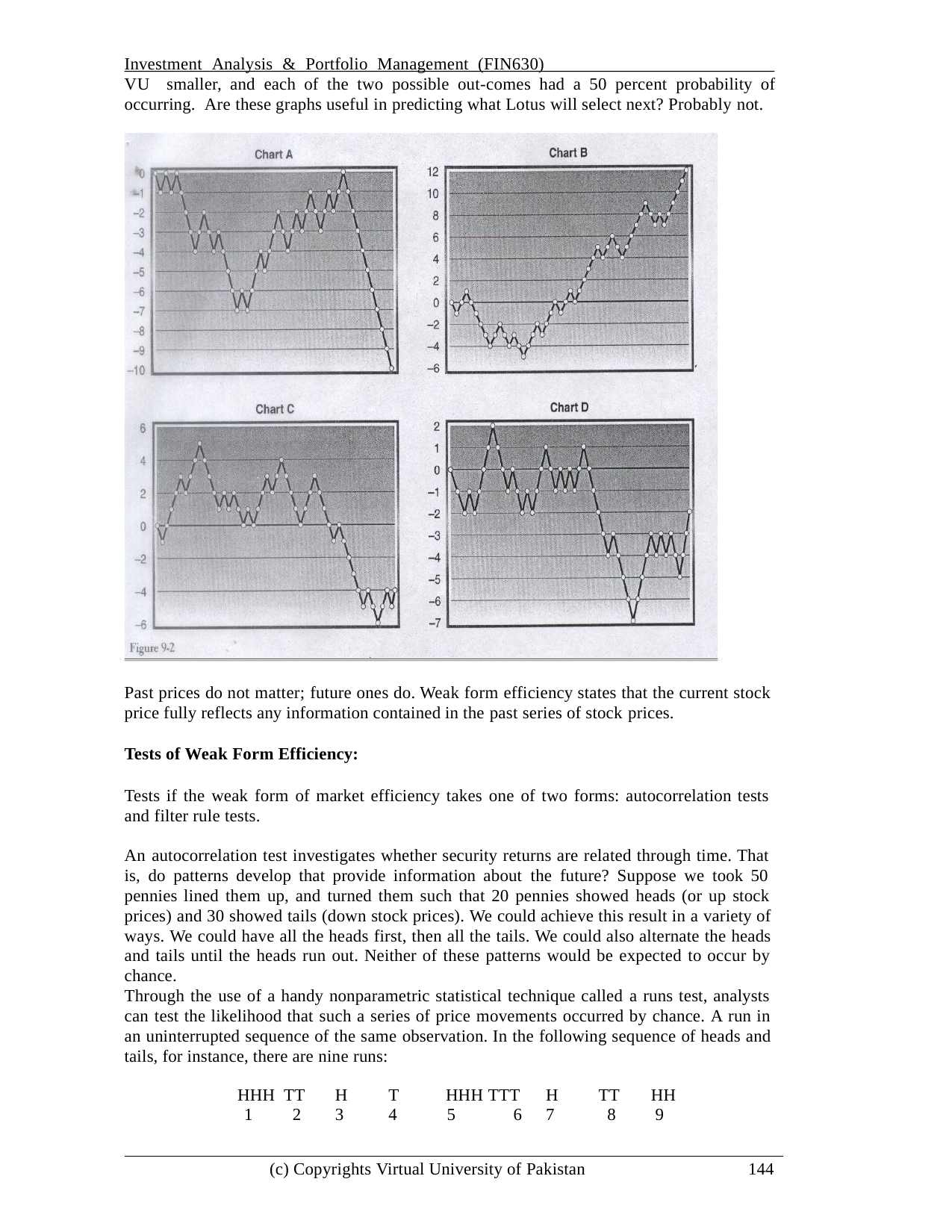

Investment Analysis & Portfolio Management (FIN630)	VU  smaller, and each of the two possible out-comes had a 50 percent probability of occurring.  Are these graphs useful in predicting what Lotus will select next? Probably not.

Past prices do not matter; future ones do. Weak form efficiency states that the current stock  price fully reflects any information contained in the past series of stock prices.

Tests of Weak Form Efficiency:

Tests if the weak form of market efficiency takes one of two forms: autocorrelation tests  and filter rule tests.

An autocorrelation test investigates whether security returns are related through time. That  is, do patterns develop that provide information about the future? Suppose we took 50  pennies lined them up, and turned them such that 20 pennies showed heads (or up stock  prices) and 30 showed tails (down stock prices). We could achieve this result in a variety of  ways. We could have all the heads first, then all the tails. We could also alternate the heads  and tails until the heads run out. Neither of these patterns would be expected to occur by  chance.
Through the use of a handy nonparametric statistical technique called a runs test, analysts  can test the likelihood that such a series of price movements occurred by chance. A run in  an uninterrupted sequence of the same observation. In the following sequence of heads and  tails, for instance, there are nine runs:
| HHH TT | H | T | HHH TTT | H | TT | HH |
| --- | --- | --- | --- | --- | --- | --- |
| 1 2 | 3 | 4 | 5 6 | 7 | 8 | 9 |
(c) Copyrights Virtual University of Pakistan
144